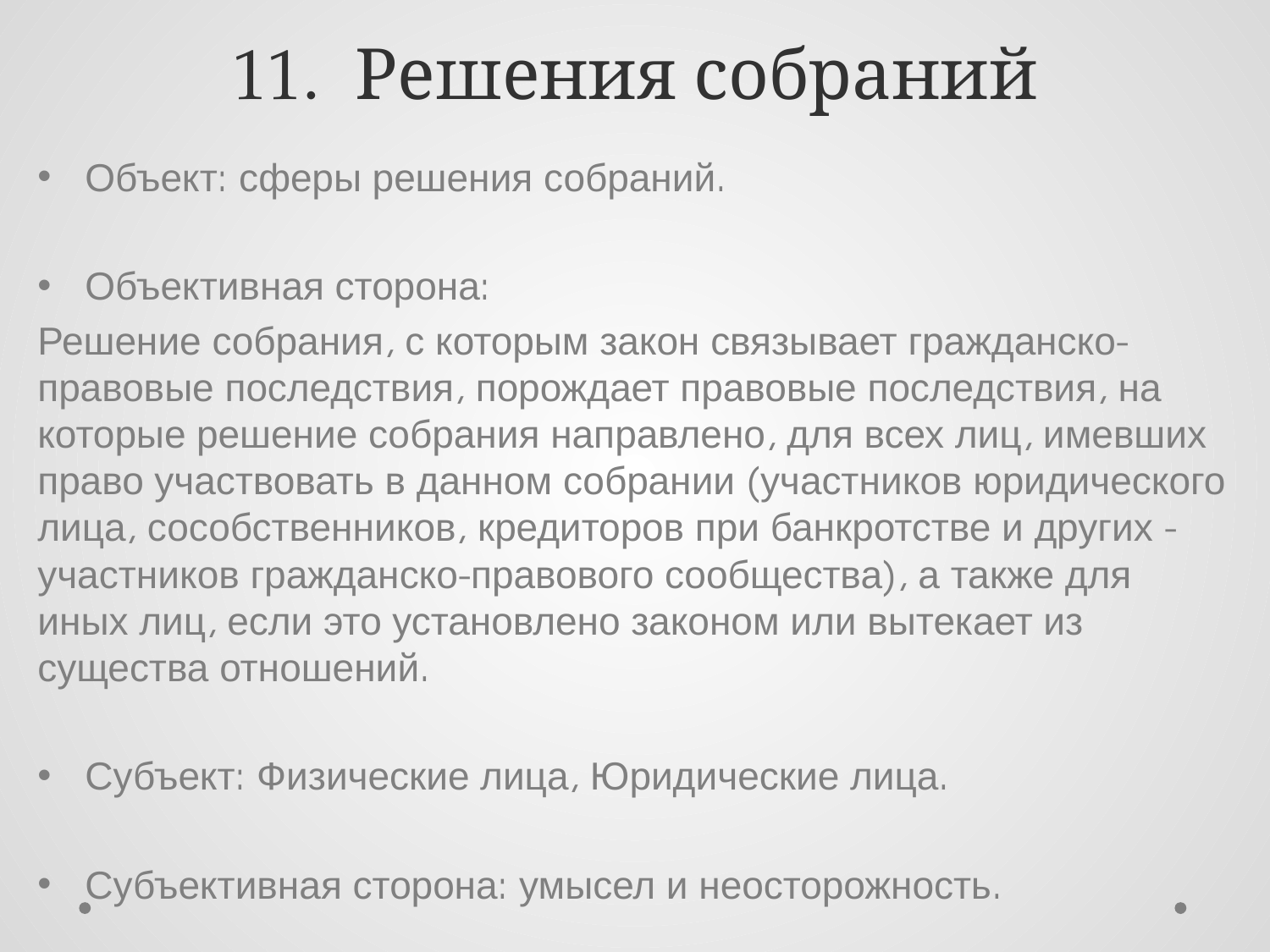

# 11.  Решения собраний
Объект: сферы решения собраний.

Объективная сторона:
Решение собрания, с которым закон связывает гражданско-правовые последствия, порождает правовые последствия, на которые решение собрания направлено, для всех лиц, имевших право участвовать в данном собрании (участников юридического лица, сособственников, кредиторов при банкротстве и других - участников гражданско-правового сообщества), а также для иных лиц, если это установлено законом или вытекает из существа отношений.

Субъект: Физические лица, Юридические лица.

Субъективная сторона: умысел и неосторожность.